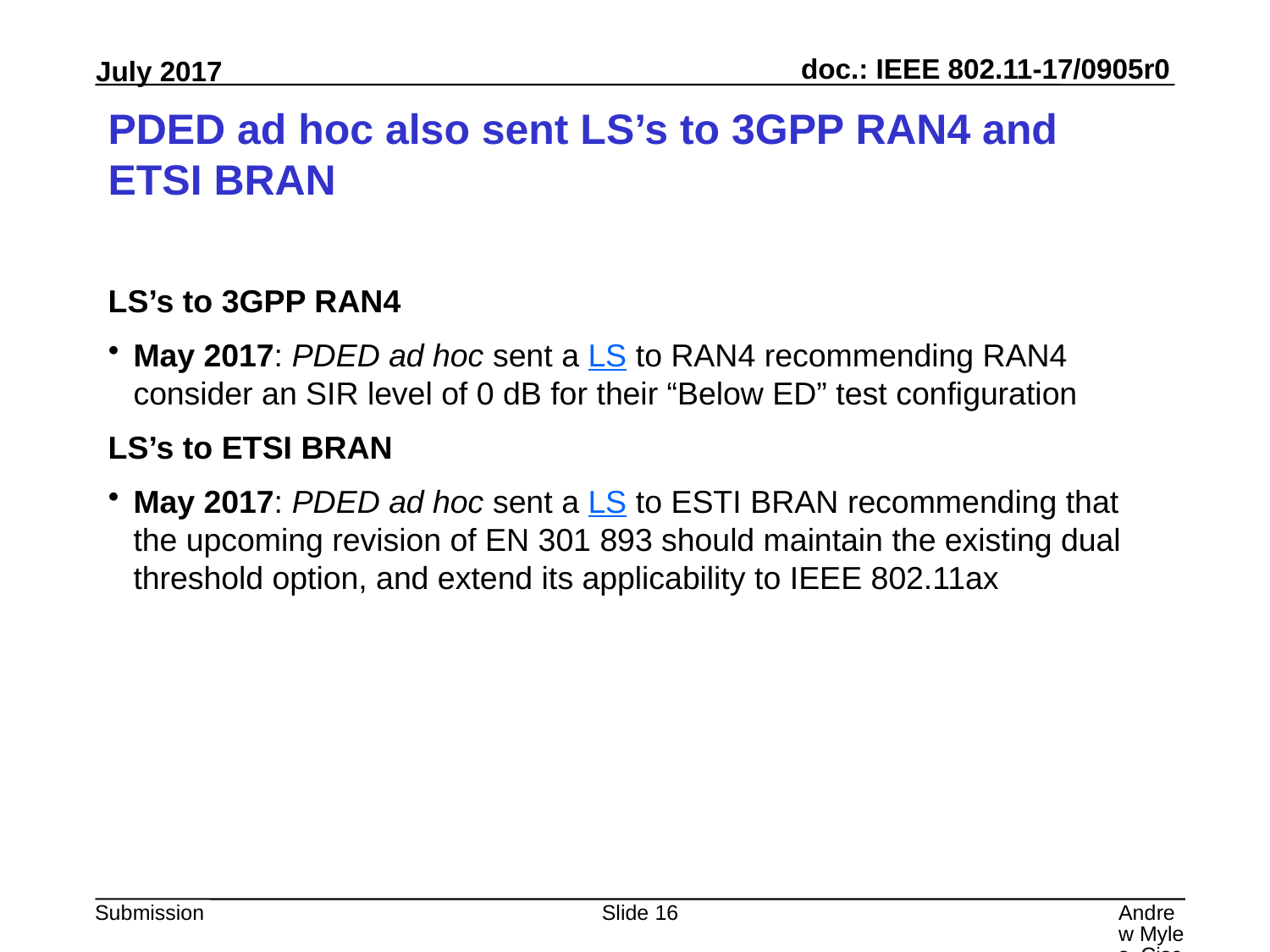

# PDED ad hoc also sent LS’s to 3GPP RAN4 and ETSI BRAN
LS’s to 3GPP RAN4
May 2017: PDED ad hoc sent a LS to RAN4 recommending RAN4 consider an SIR level of 0 dB for their “Below ED” test configuration
LS’s to ETSI BRAN
May 2017: PDED ad hoc sent a LS to ESTI BRAN recommending that the upcoming revision of EN 301 893 should maintain the existing dual threshold option, and extend its applicability to IEEE 802.11ax
Slide 16
Andrew Myles, Cisco